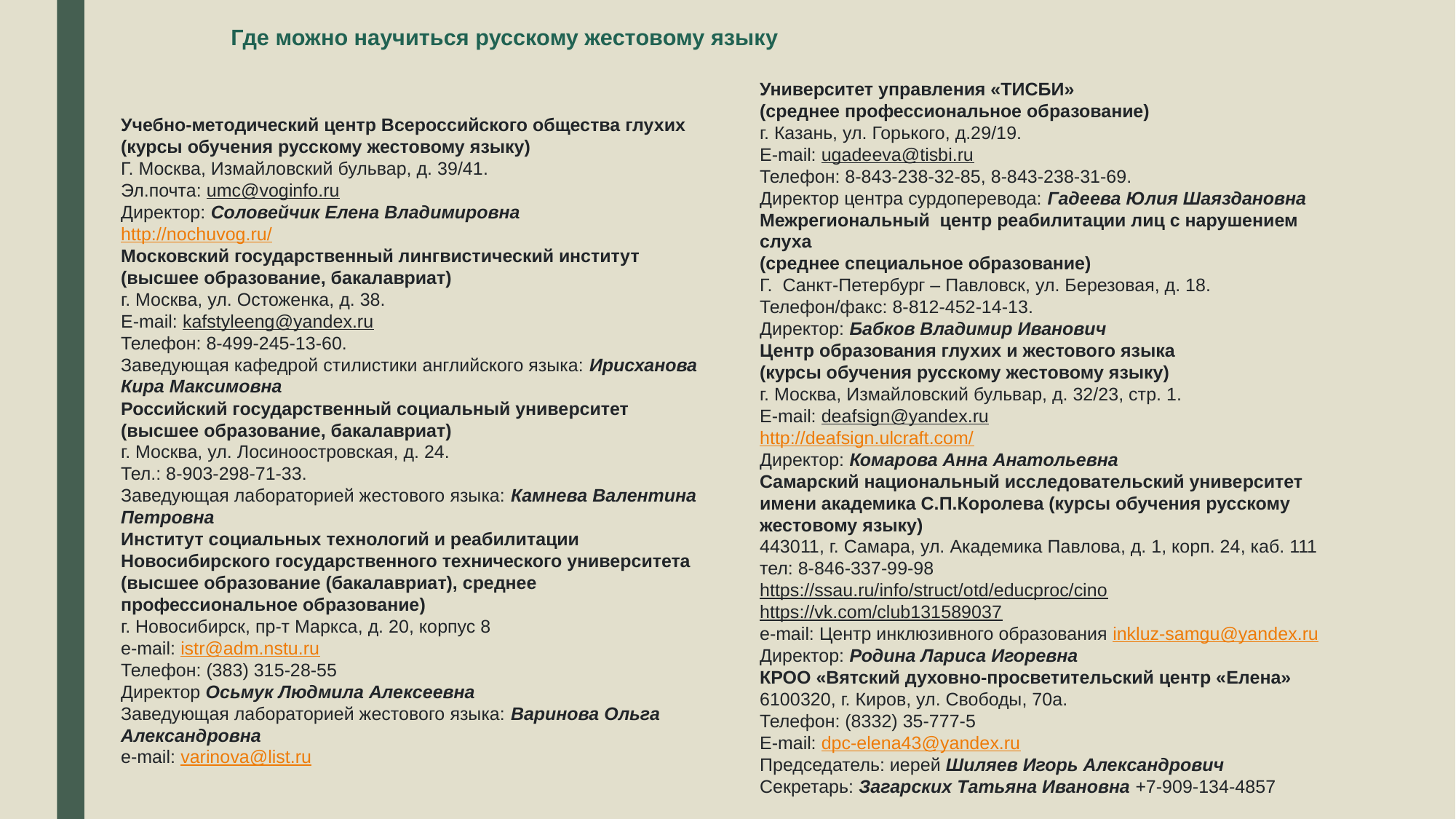

# Где можно научиться русскому жестовому языку
Университет управления «ТИСБИ»
(среднее профессиональное образование)
г. Казань, ул. Горького, д.29/19.
Е-mail: ugadeeva@tisbi.ru
Телефон: 8-843-238-32-85, 8-843-238-31-69.
Директор центра сурдоперевода: Гадеева Юлия Шаяздановна
Межрегиональный  центр реабилитации лиц с нарушением слуха
(среднее специальное образование)
Г.  Санкт-Петербург – Павловск, ул. Березовая, д. 18.
Телефон/факс: 8-812-452-14-13.
Директор: Бабков Владимир Иванович
Центр образования глухих и жестового языка
(курсы обучения русскому жестовому языку)
г. Москва, Измайловский бульвар, д. 32/23, стр. 1.
Е-mail: deafsign@yandex.ru
http://deafsign.ulcraft.com/
Директор: Комарова Анна Анатольевна
Самарский национальный исследовательский университет имени академика С.П.Королева (курсы обучения русскому жестовому языку)
443011, г. Самара, ул. Академика Павлова, д. 1, корп. 24, каб. 111
тел: 8-846-337-99-98
https://ssau.ru/info/struct/otd/educproc/cino 
https://vk.com/club131589037 
e-mail: Центр инклюзивного образования inkluz-samgu@yandex.ru
Директор: Родина Лариса Игоревна
КРОО «Вятский духовно-просветительский центр «Елена»
6100320, г. Киров, ул. Свободы, 70а.
Телефон: (8332) 35-777-5
E-mail: dpc-elena43@yandex.ru
Председатель: иерей Шиляев Игорь Александрович
Секретарь: Загарских Татьяна Ивановна +7-909-134-4857
Учебно-методический центр Всероссийского общества глухих
(курсы обучения русскому жестовому языку)
Г. Москва, Измайловский бульвар, д. 39/41.
Эл.почта: umc@voginfo.ru
Директор: Соловейчик Елена Владимировна
http://nochuvog.ru/
Московский государственный лингвистический институт
(высшее образование, бакалавриат)
г. Москва, ул. Остоженка, д. 38.
E-mail: kafstyleeng@yandex.ru
Телефон: 8-499-245-13-60.
Заведующая кафедрой стилистики английского языка: Ирисханова Кира Максимовна
Российский государственный социальный университет
(высшее образование, бакалавриат)
г. Москва, ул. Лосиноостровская, д. 24.
Тел.: 8-903-298-71-33.
Заведующая лабораторией жестового языка: Камнева Валентина Петровна
Институт социальных технологий и реабилитации  Новосибирского государственного технического университета
(высшее образование (бакалавриат), среднее профессиональное образование)
г. Новосибирск, пр-т Маркса, д. 20, корпус 8
e-mail: istr@adm.nstu.ru 
Телефон: (383) 315-28-55
Директор Осьмук Людмила Алексеевна
Заведующая лабораторией жестового языка: Варинова Ольга Александровна
e-mail: varinova@list.ru